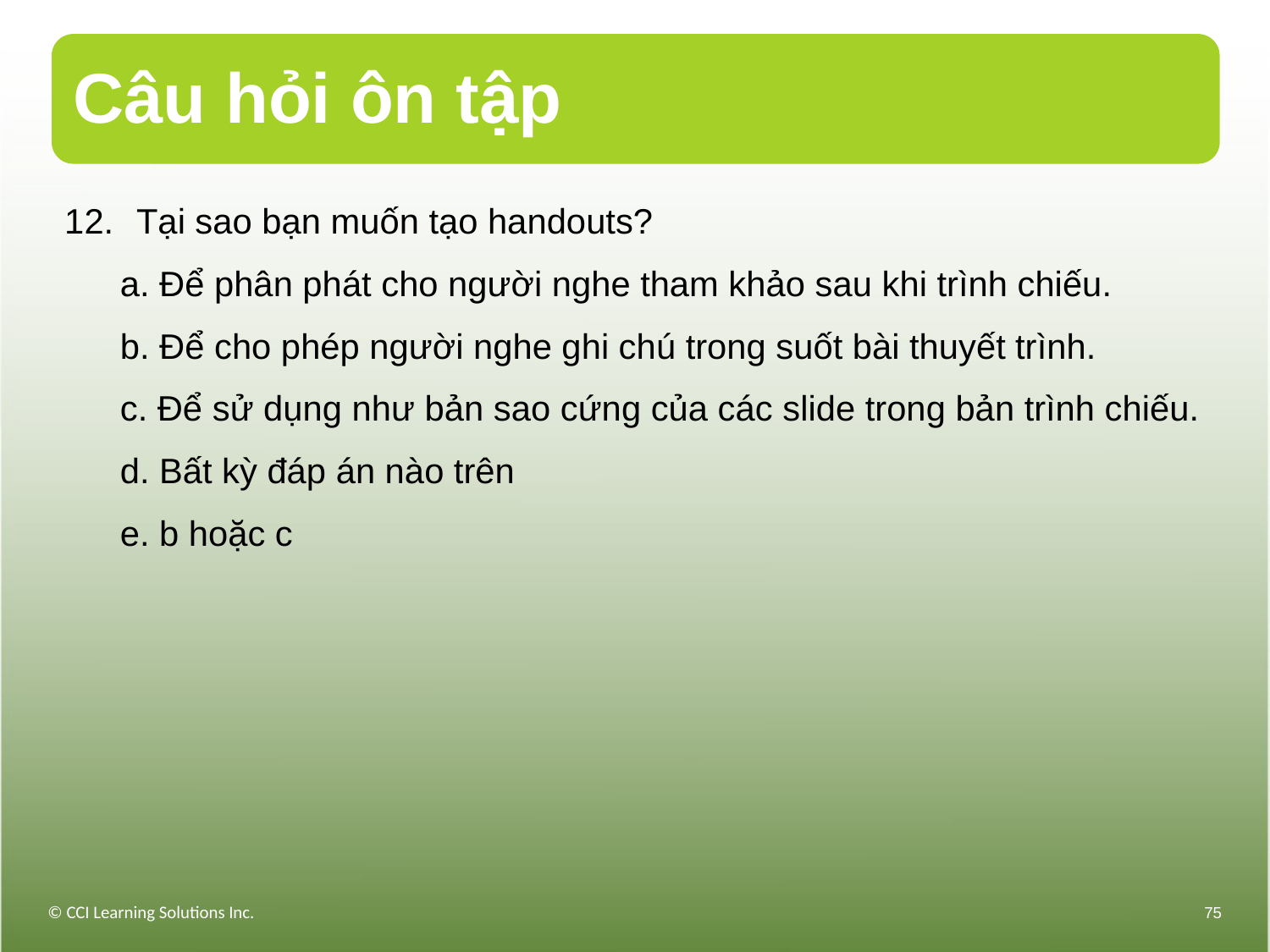

# Câu hỏi ôn tập
12.	Tại sao bạn muốn tạo handouts?
a. Để phân phát cho người nghe tham khảo sau khi trình chiếu.
b. Để cho phép người nghe ghi chú trong suốt bài thuyết trình.
c. Để sử dụng như bản sao cứng của các slide trong bản trình chiếu.
d. Bất kỳ đáp án nào trên
e. b hoặc c
© CCI Learning Solutions Inc.
75